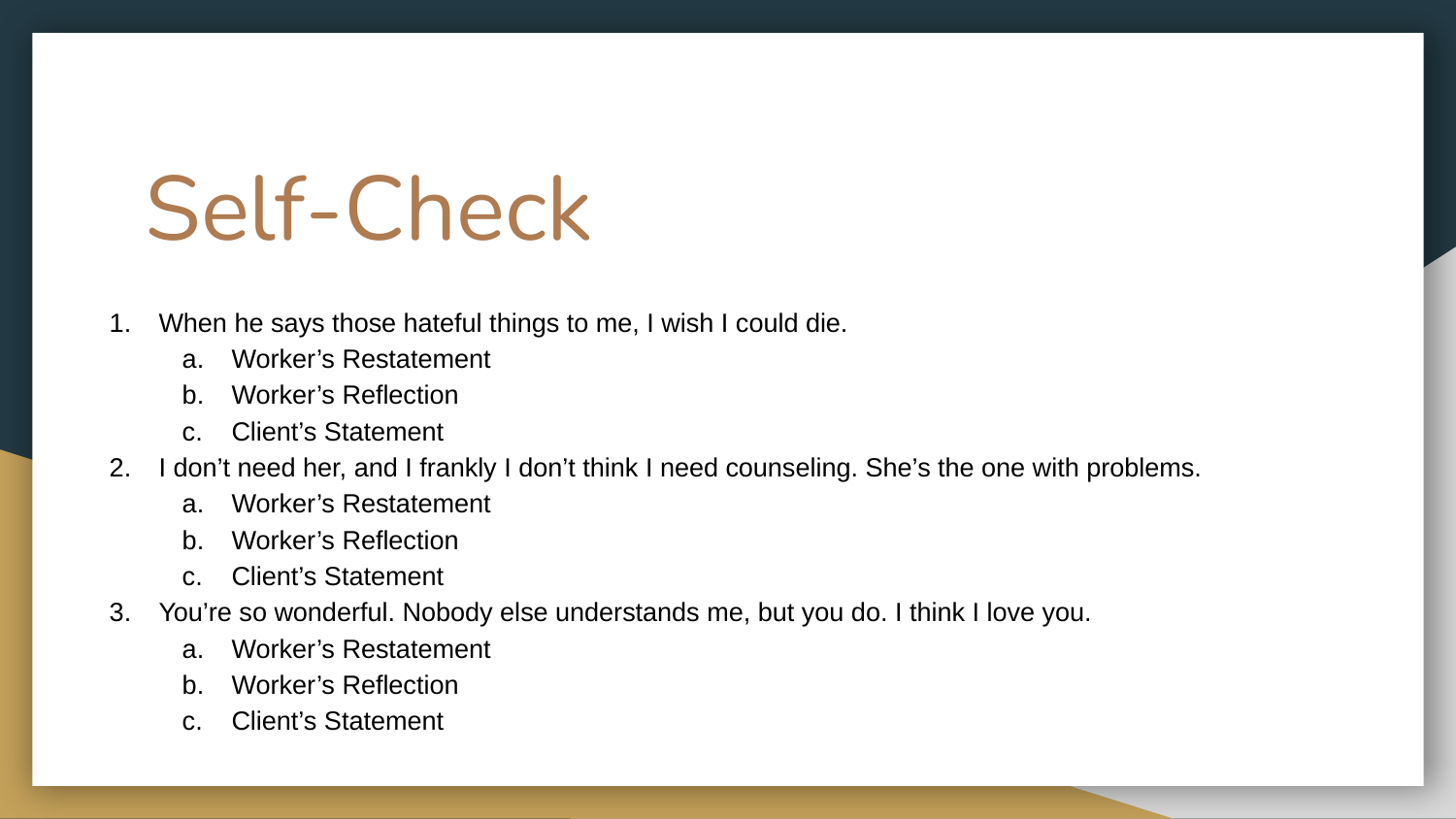

# Self-Check
When he says those hateful things to me, I wish I could die.
Worker’s Restatement
Worker’s Reflection
Client’s Statement
I don’t need her, and I frankly I don’t think I need counseling. She’s the one with problems.
Worker’s Restatement
Worker’s Reflection
Client’s Statement
You’re so wonderful. Nobody else understands me, but you do. I think I love you.
Worker’s Restatement
Worker’s Reflection
Client’s Statement